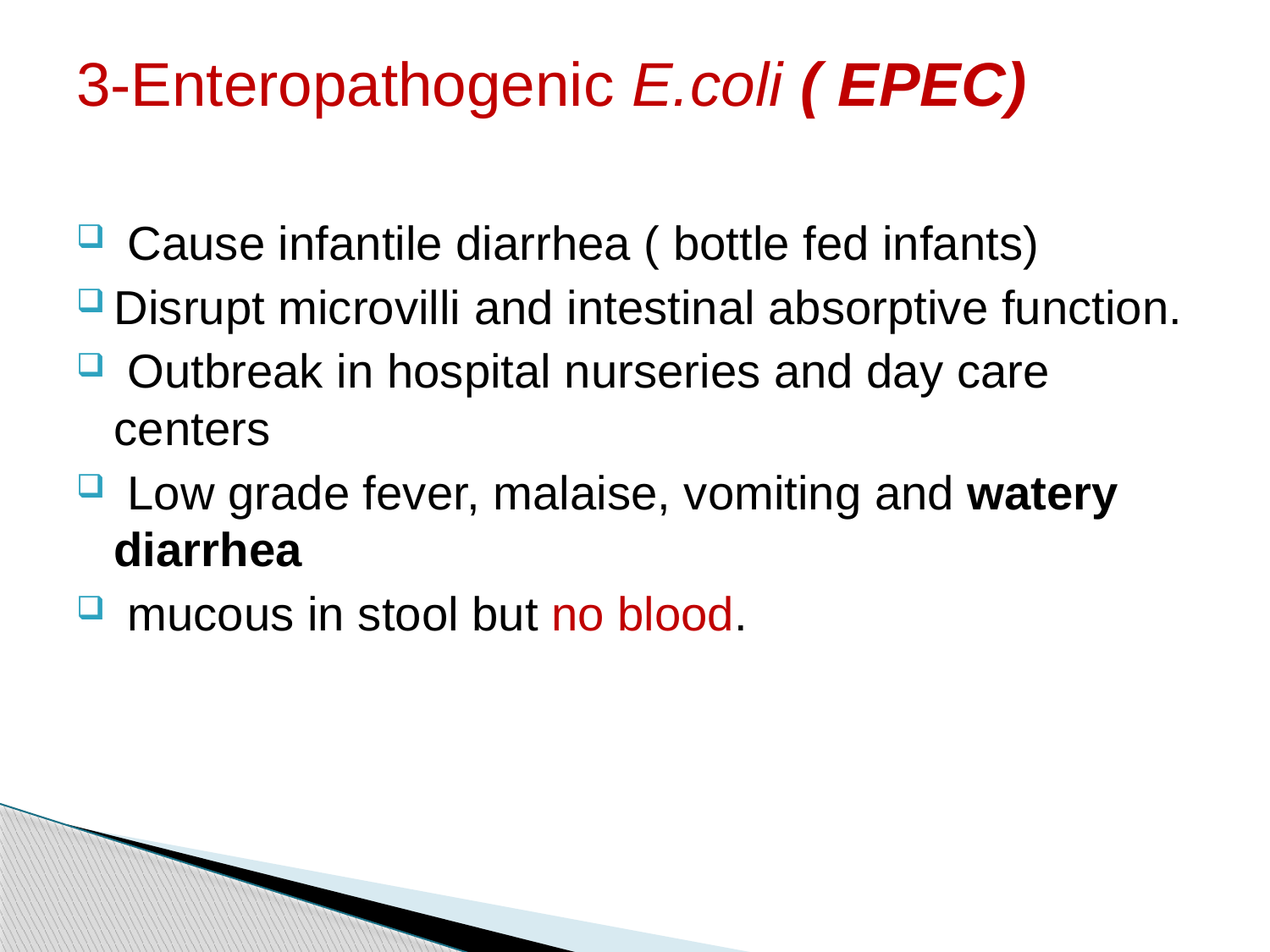

3-Enteropathogenic E.coli ( EPEC)

 Cause infantile diarrhea ( bottle fed infants)
Disrupt microvilli and intestinal absorptive function.
 Outbreak in hospital nurseries and day care centers
 Low grade fever, malaise, vomiting and watery diarrhea
 mucous in stool but no blood.